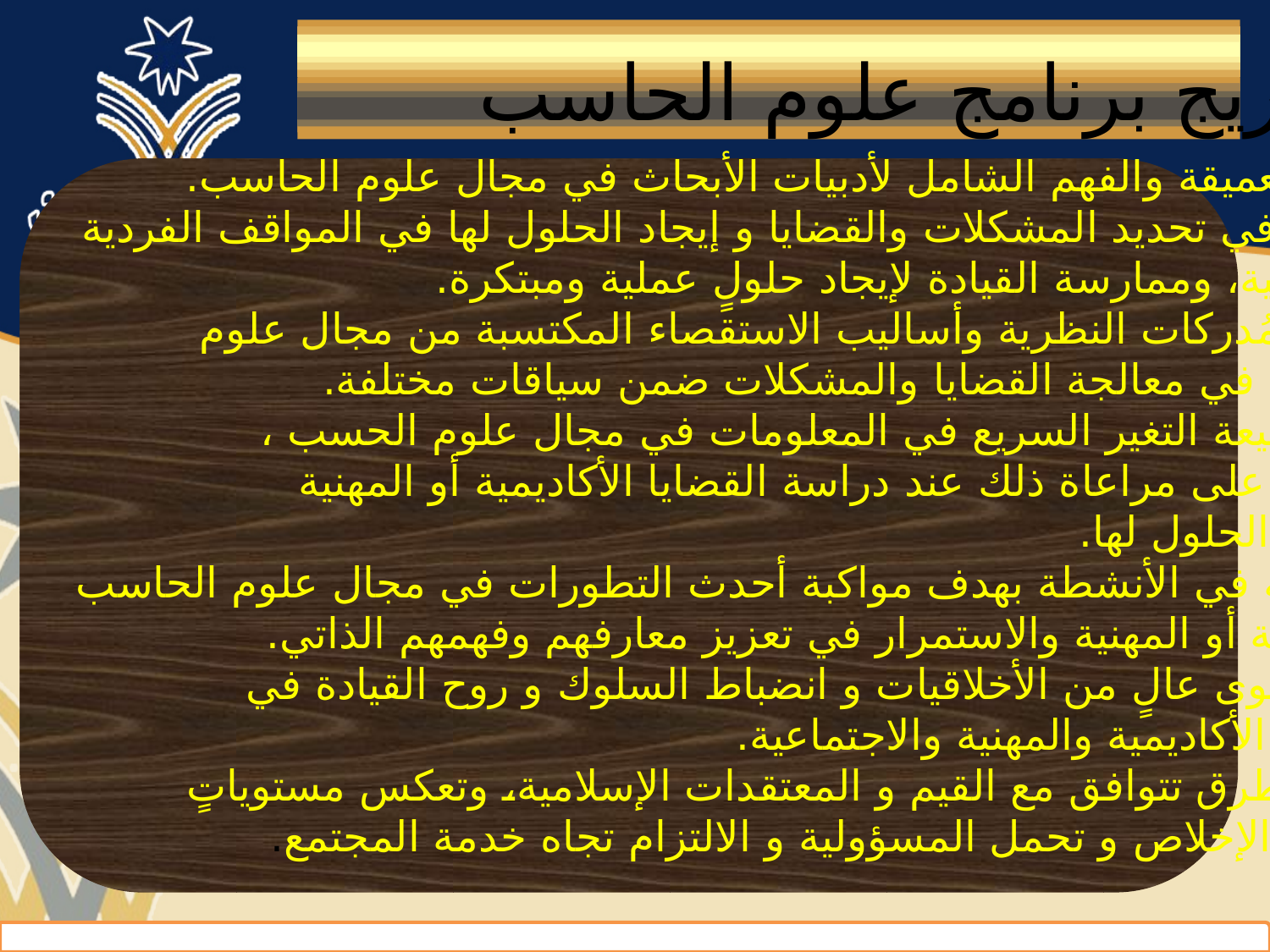

مواصفات خريج برنامج علوم الحاسب

المعرفة العميقة والفهم الشامل لأدبيات الأبحاث في مجال علوم الحاسب.
  المبادرة في تحديد المشكلات والقضايا و إيجاد الحلول لها في المواقف الفردية
      والجماعية، وممارسة القيادة لإيجاد حلولٍ عملية ومبتكرة.
  تطبيق المُدركات النظرية وأساليب الاستقصاء المكتسبة من مجال علوم
      الحاسب في معالجة القضايا والمشكلات ضمن سياقات مختلفة.
  إدراك طبيعة التغير السريع في المعلومات في مجال علوم الحسب ،
      والقدرة على مراعاة ذلك عند دراسة القضايا الأكاديمية أو المهنية
      واقتراح الحلول لها.
  المشاركة في الأنشطة بهدف مواكبة أحدث التطورات في مجال علوم الحاسب
      الأكاديمية أو المهنية والاستمرار في تعزيز معارفهم وفهمهم الذاتي.
إظهار مستوى عالٍ من الأخلاقيات و انضباط السلوك و روح القيادة في
     الأوساط الأكاديمية والمهنية والاجتماعية.
التصرف بطرق تتوافق مع القيم و المعتقدات الإسلامية، وتعكس مستوياتٍ
 عالية من الإخلاص و تحمل المسؤولية و الالتزام تجاه خدمة المجتمع.